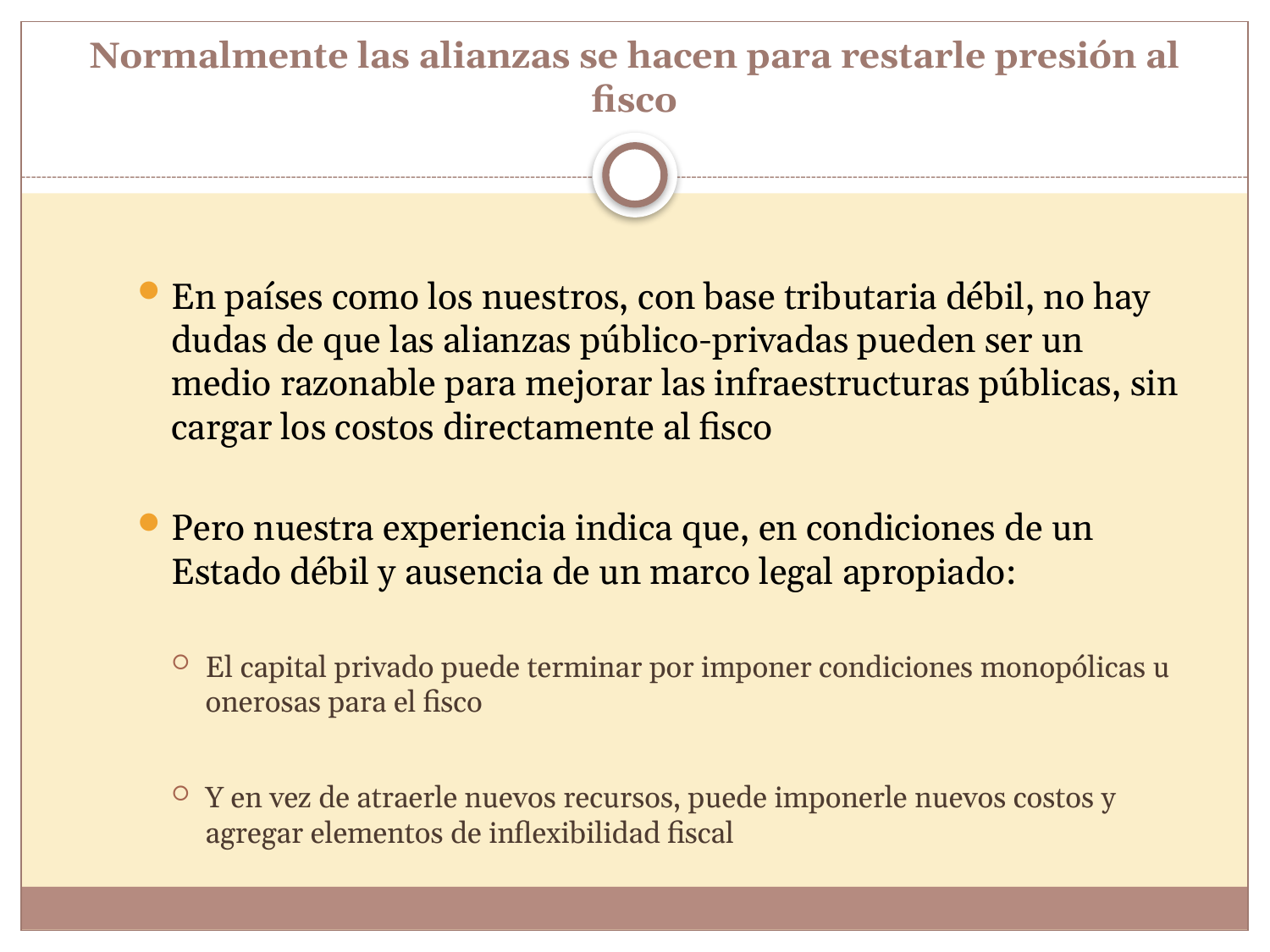

# Normalmente las alianzas se hacen para restarle presión al fisco

En países como los nuestros, con base tributaria débil, no hay dudas de que las alianzas público-privadas pueden ser un medio razonable para mejorar las infraestructuras públicas, sin cargar los costos directamente al fisco

Pero nuestra experiencia indica que, en condiciones de un Estado débil y ausencia de un marco legal apropiado:

El capital privado puede terminar por imponer condiciones monopólicas u onerosas para el fisco

Y en vez de atraerle nuevos recursos, puede imponerle nuevos costos y agregar elementos de inflexibilidad fiscal